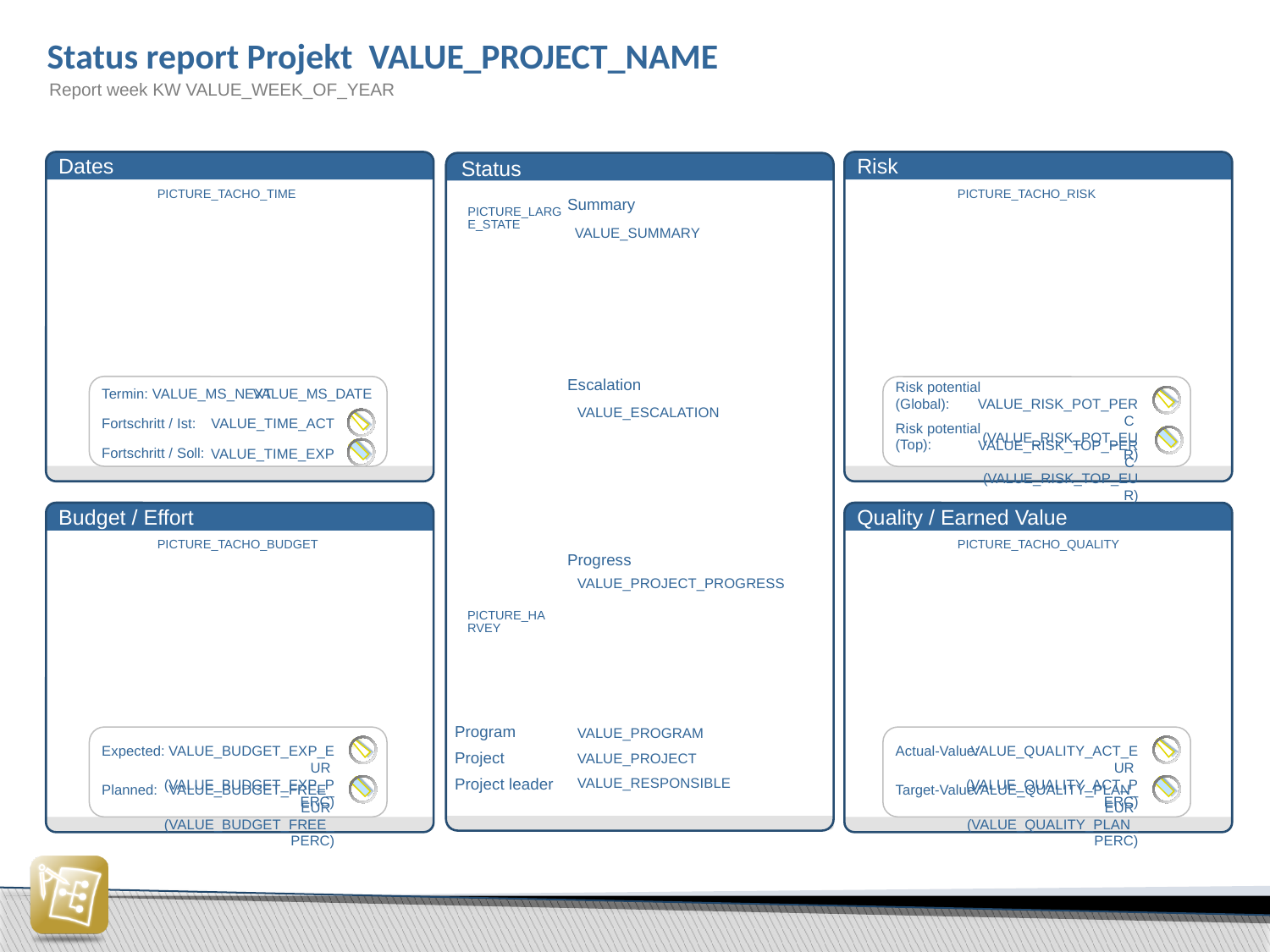

Status report Projekt  VALUE_PROJECT_NAME
 Report week KW VALUE_WEEK_OF_YEAR

Dates

Risk

Status

PICTURE_TACHO_TIME
Summary
PICTURE_TACHO_RISK
PICTURE_LARGE_STATE
VALUE_SUMMARY
Escalation
Risk potential
(Global):

Termin: VALUE_MS_NEXT
VALUE_MS_DATE

VALUE_RISK_POT_PERC  (VALUE_RISK_POT_EUR)
VALUE_ESCALATION
Fortschritt / Ist:
VALUE_TIME_ACT

Risk potential
(Top):

VALUE_RISK_TOP_PERC  (VALUE_RISK_TOP_EUR)
Fortschritt / Soll:

VALUE_TIME_EXP

Budget / Effort

Quality / Earned Value

PICTURE_TACHO_BUDGET
PICTURE_TACHO_QUALITY
Progress
VALUE_PROJECT_PROGRESS
PICTURE_HARVEY
VALUE_PROGRAM
Program

Expected:
VALUE_BUDGET_EXP_EUR  (VALUE_BUDGET_EXP_PERC)
Actual-Value:
VALUE_QUALITY_ACT_EUR  (VALUE_QUALITY_ACT_PERC)

VALUE_PROJECT
Project
VALUE_RESPONSIBLE
Project leader
Planned:
VALUE_BUDGET_FREE_EUR  (VALUE_BUDGET_FREE_PERC)

Target-Value
VALUE_QUALITY_PLAN_EUR  (VALUE_QUALITY_PLAN_PERC)